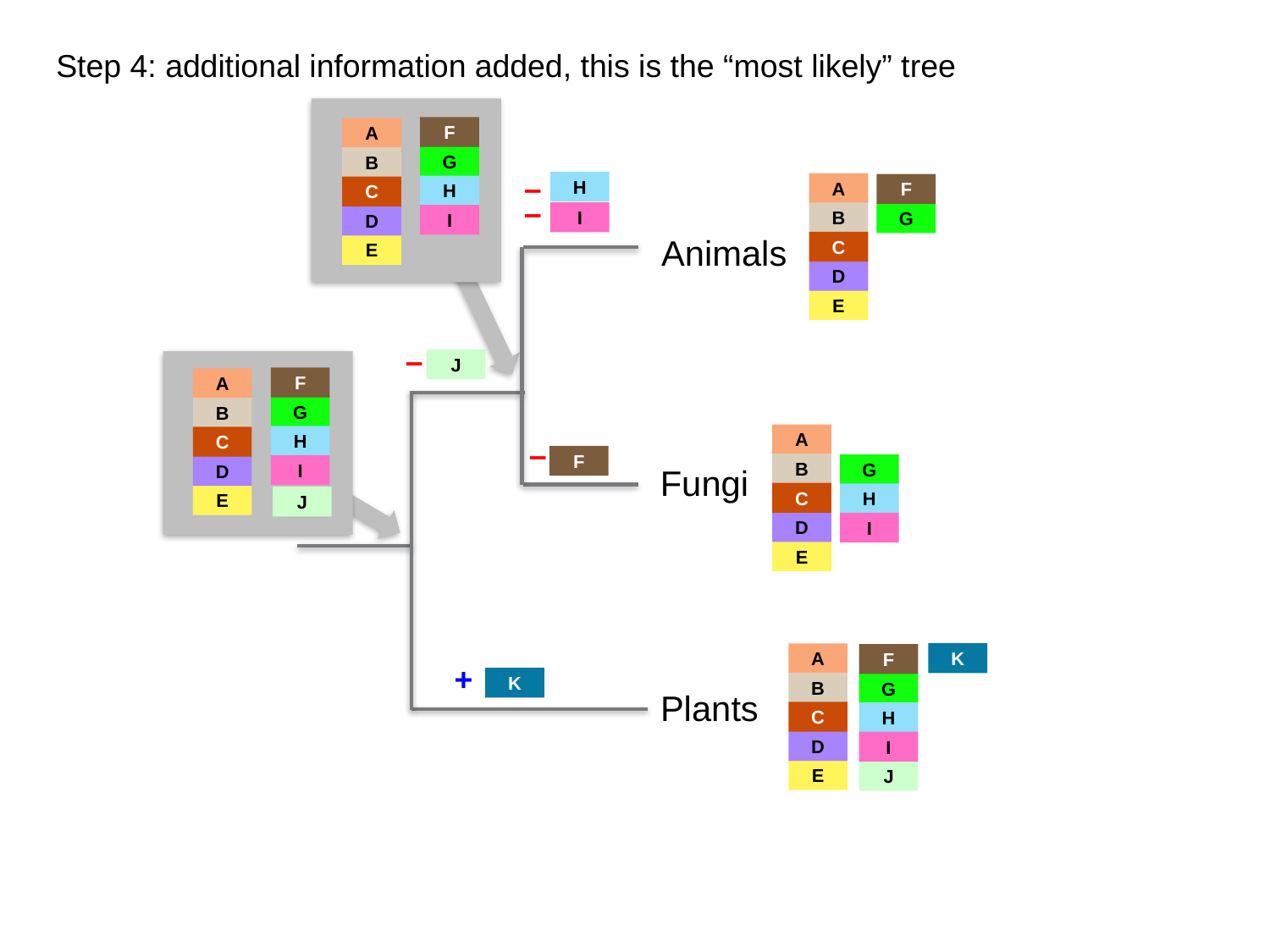

Step 4: additional information added, this is the “most likely” tree

F
A
G
B
–
H
A
F
H
C
–
I
B
G
I
D
Animals
C
E
D
E

–
J

F
A
G
B
A
H
C
–
F
B
G
Fungi
I
D
C

H
E
J
D
I
E
K
A
F
+
K
B
G
Plants
C
H
D
I
E
J